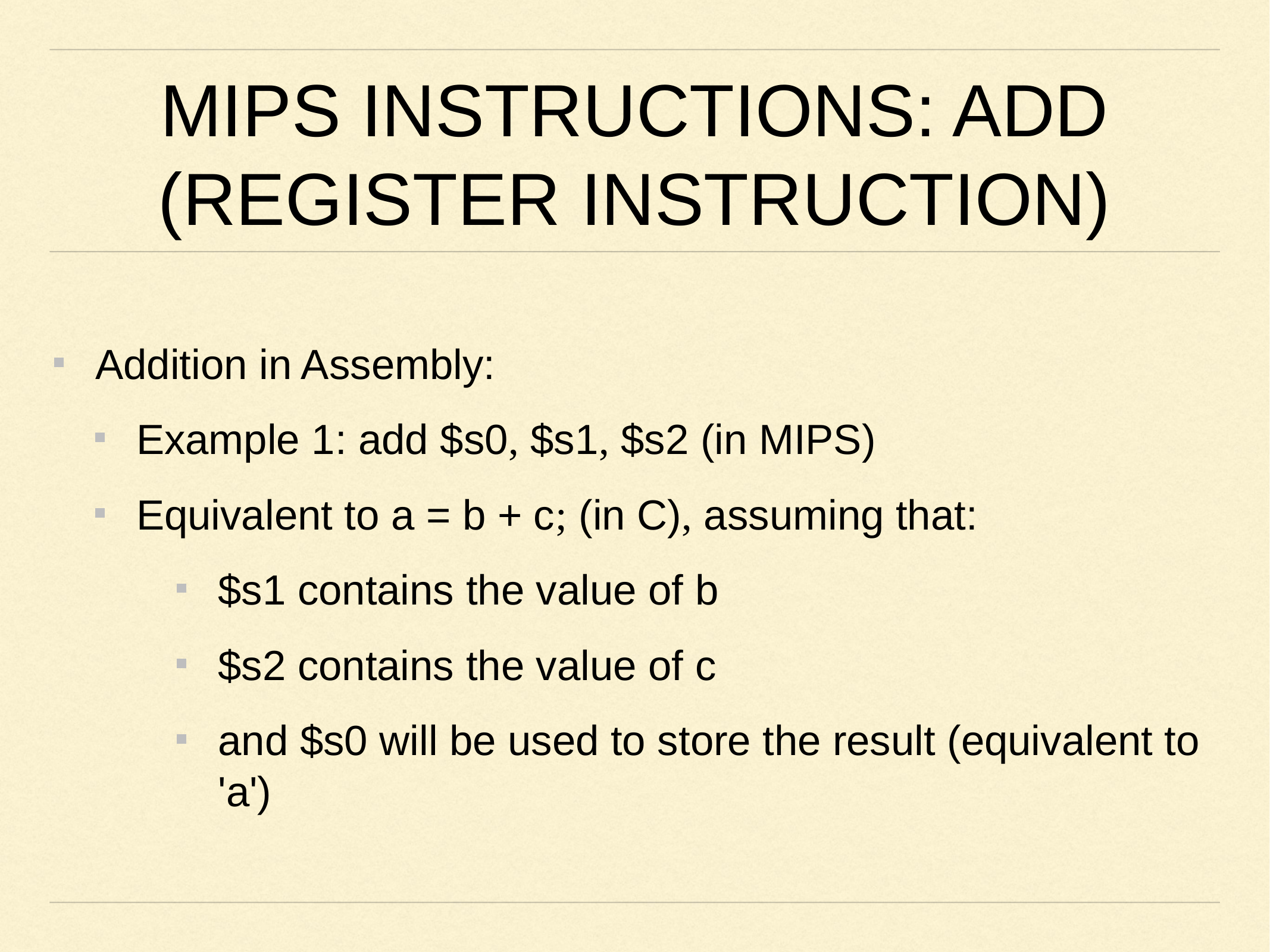

# MIPS INSTRUCTIONS: ADD (REGISTER INSTRUCTION)
Addition in Assembly:
Example 1: add $s0, $s1, $s2 (in MIPS)
Equivalent to a = b + c; (in C), assuming that:
$s1 contains the value of b
$s2 contains the value of c
and $s0 will be used to store the result (equivalent to 'a')
7